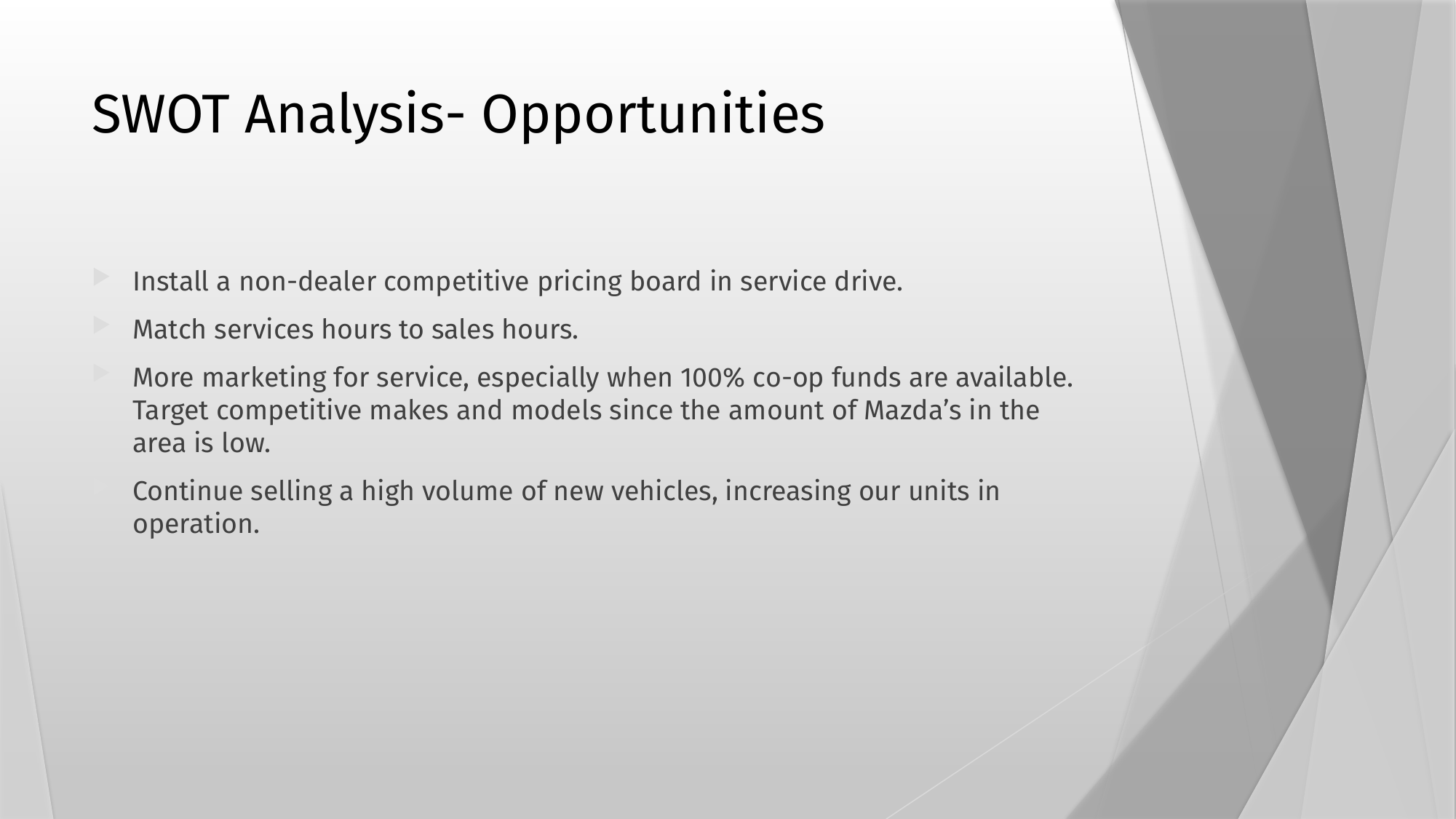

# SWOT Analysis- Opportunities
Install a non-dealer competitive pricing board in service drive.
Match services hours to sales hours.
More marketing for service, especially when 100% co-op funds are available. Target competitive makes and models since the amount of Mazda’s in the area is low.
Continue selling a high volume of new vehicles, increasing our units in operation.